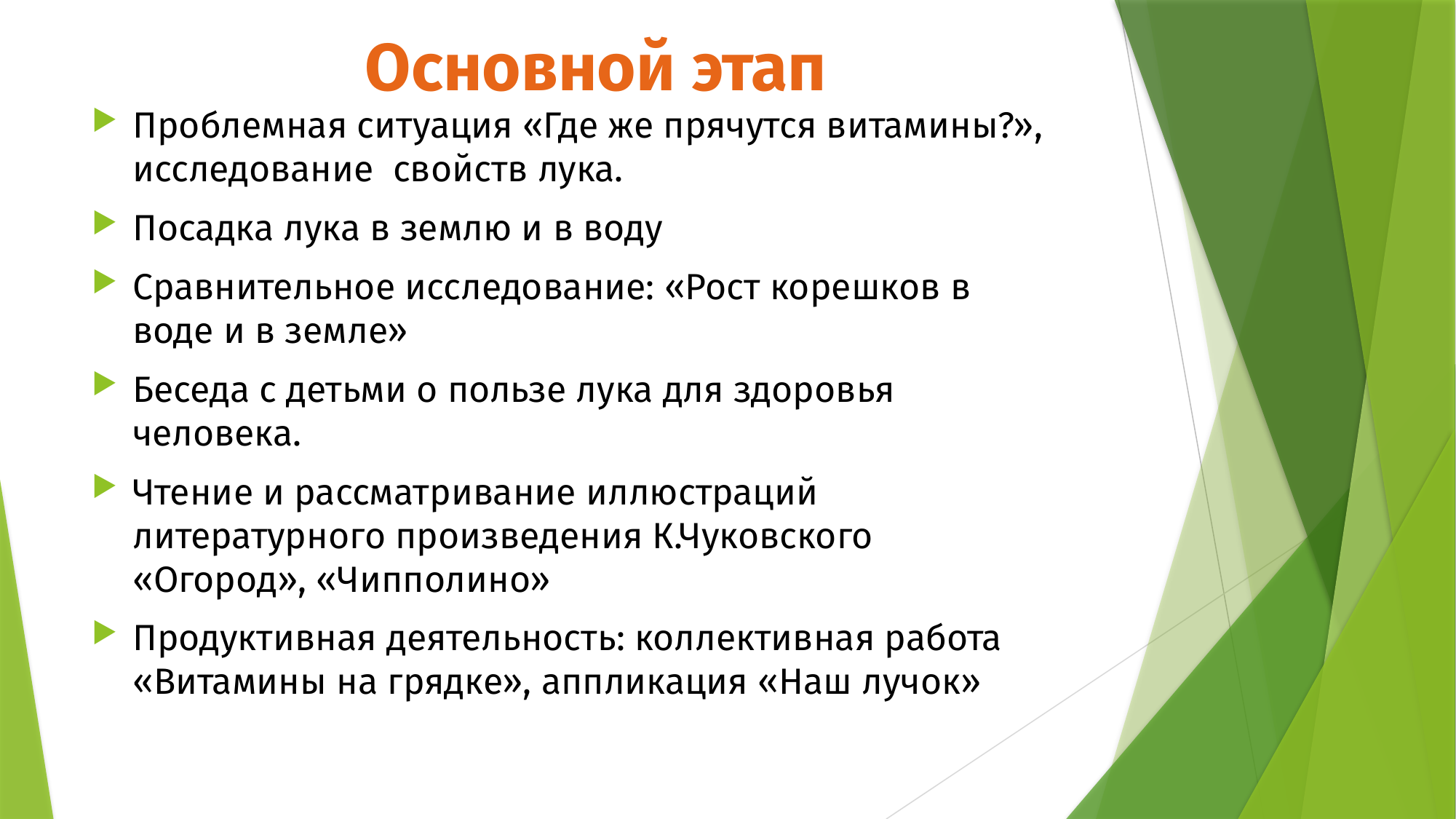

# Основной этап

Проблемная ситуация «Где же прячутся витамины?», исследование  свойств лука.
Посадка лука в землю и в воду
Сравнительное исследование: «Рост корешков в воде и в земле»
Беседа с детьми о пользе лука для здоровья человека.
Чтение и рассматривание иллюстраций литературного произведения К.Чуковского «Огород», «Чипполино»
Продуктивная деятельность: коллективная работа «Витамины на грядке», аппликация «Наш лучок»